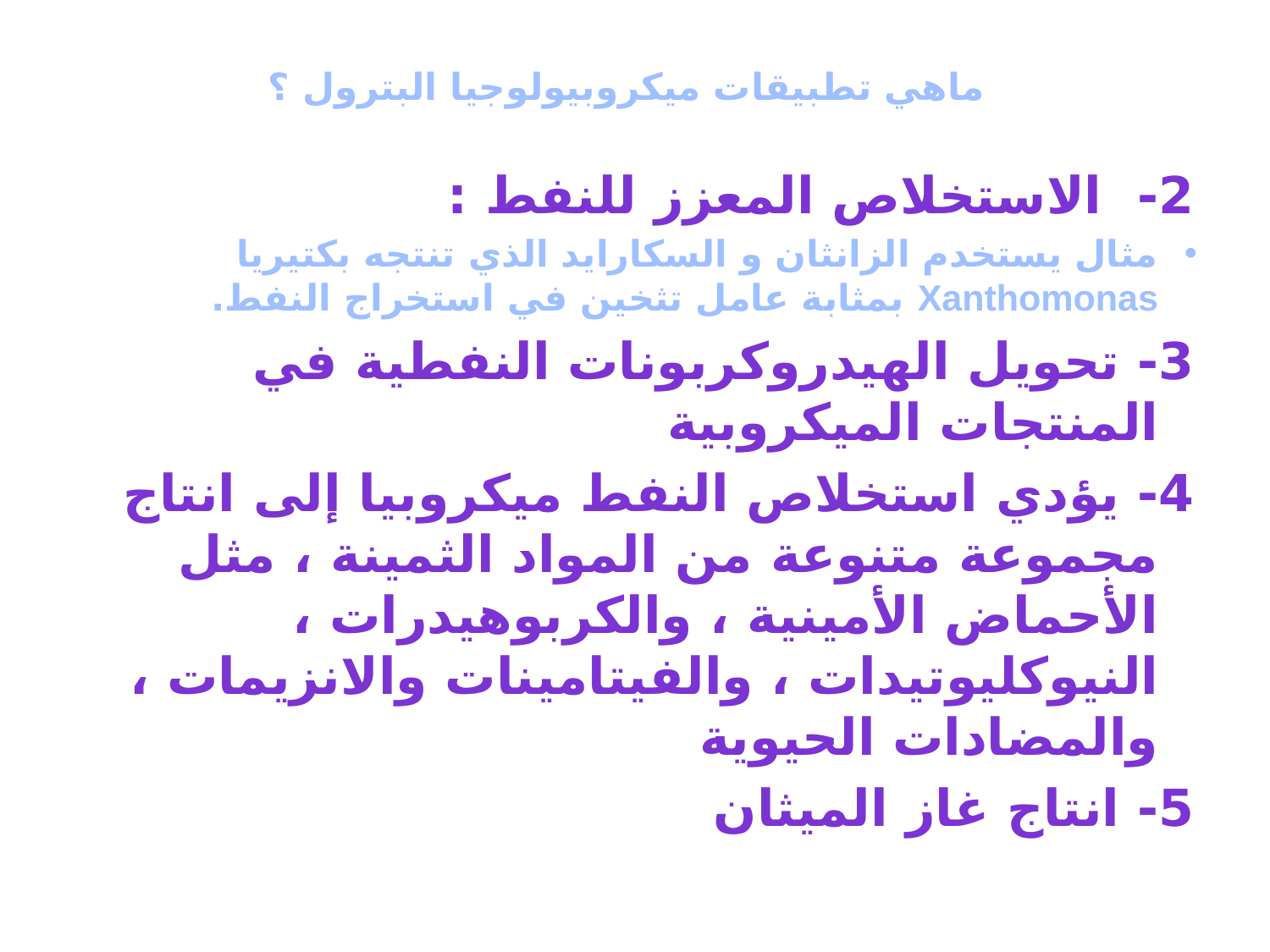

# ماهي تطبيقات ميكروبيولوجيا البترول ؟
2-  الاستخلاص المعزز للنفط :
مثال يستخدم الزانثان و السكارايد الذي تنتجه بكتيريا  Xanthomonas بمثابة عامل تثخين في استخراج النفط.
3- تحويل الهيدروكربونات النفطية في المنتجات الميكروبية
4- يؤدي استخلاص النفط ميكروبيا إلى انتاج مجموعة متنوعة من المواد الثمينة ، مثل الأحماض الأمينية ، والكربوهيدرات ، النيوكليوتيدات ، والفيتامينات والانزيمات ، والمضادات الحيوية
5- انتاج غاز الميثان